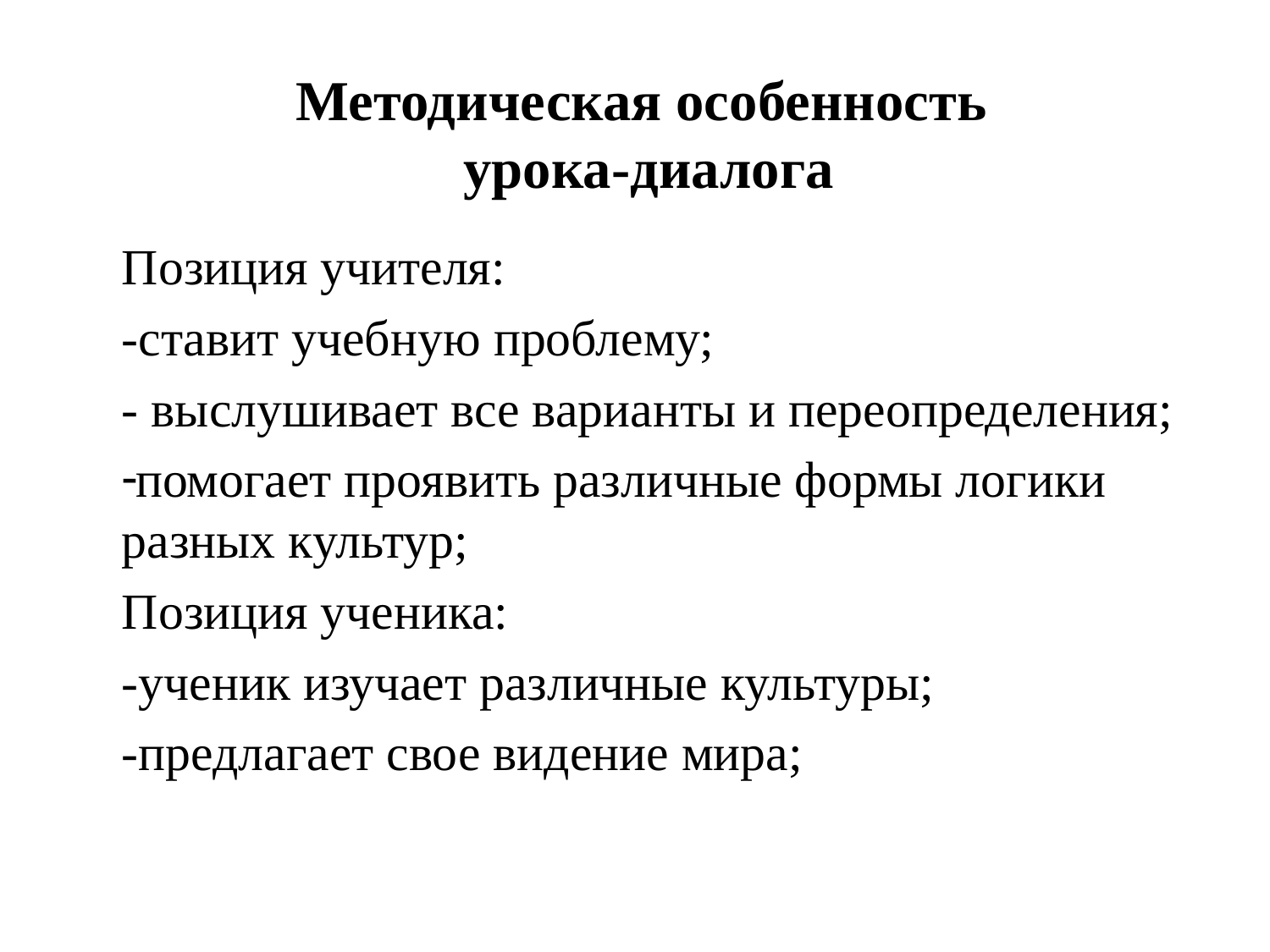

# Методическая особенность урока-диалога
Позиция учителя:
-ставит учебную проблему;
- выслушивает все варианты и переопределения;
помогает проявить различные формы логики разных культур;
Позиция ученика:
-ученик изучает различные культуры;
-предлагает свое видение мира;